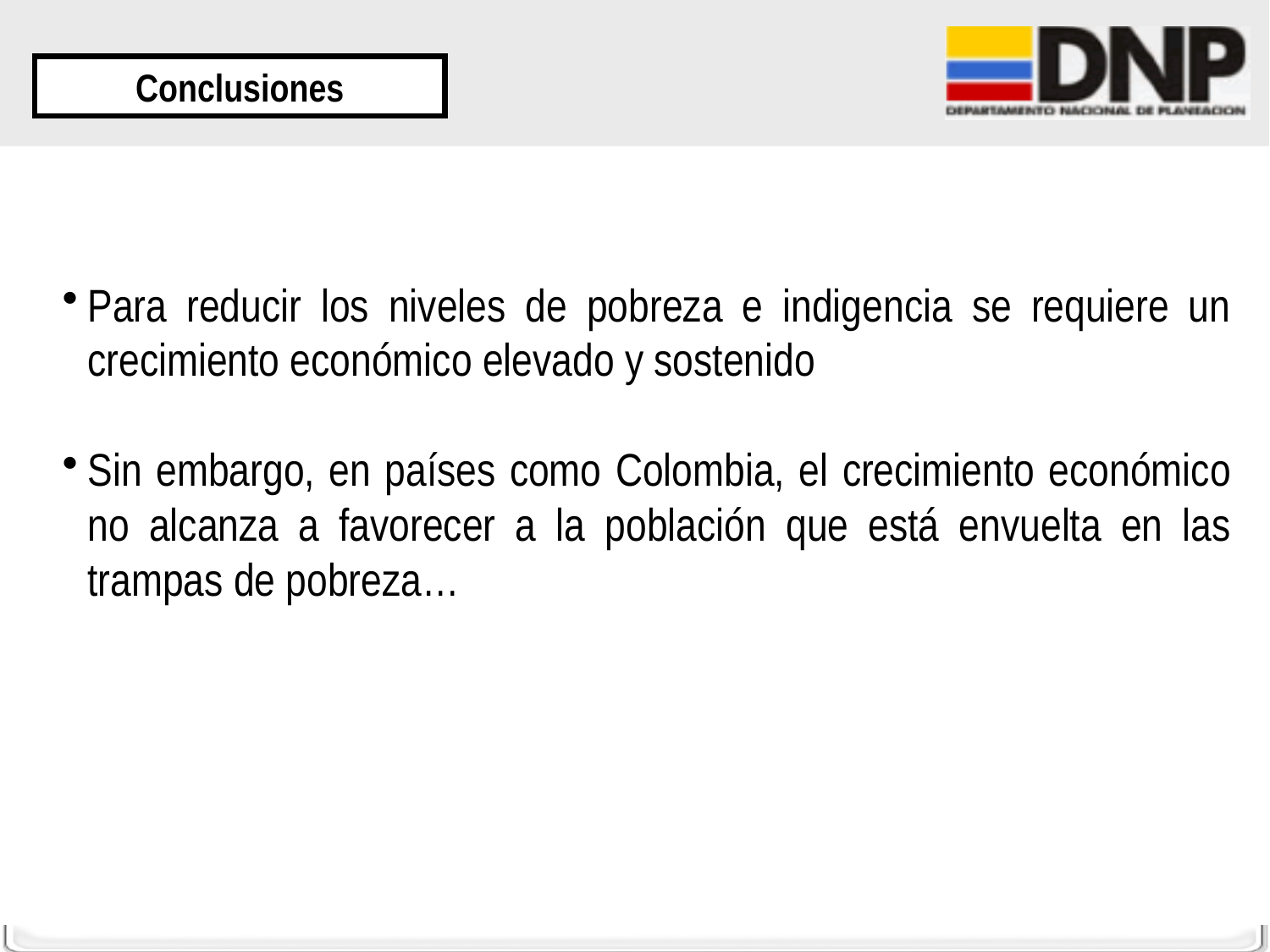

Conclusiones
Para reducir los niveles de pobreza e indigencia se requiere un crecimiento económico elevado y sostenido

Sin embargo, en países como Colombia, el crecimiento económico no alcanza a favorecer a la población que está envuelta en las trampas de pobreza…